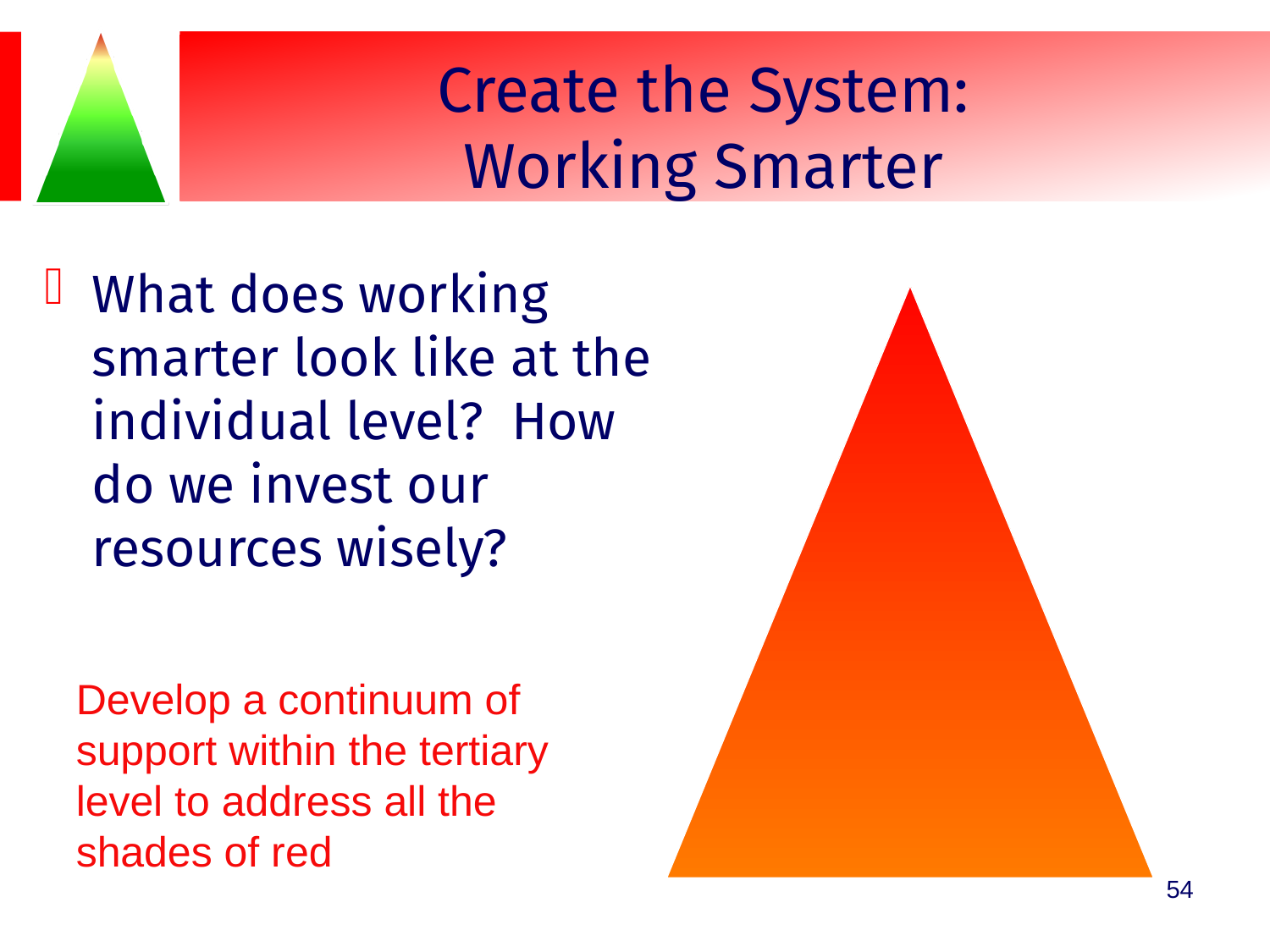

# Create the System: Working Smarter
What does working smarter look like at the individual level?  How do we invest our resources wisely?

Develop a continuum of support within the tertiary level to address all the shades of red
54